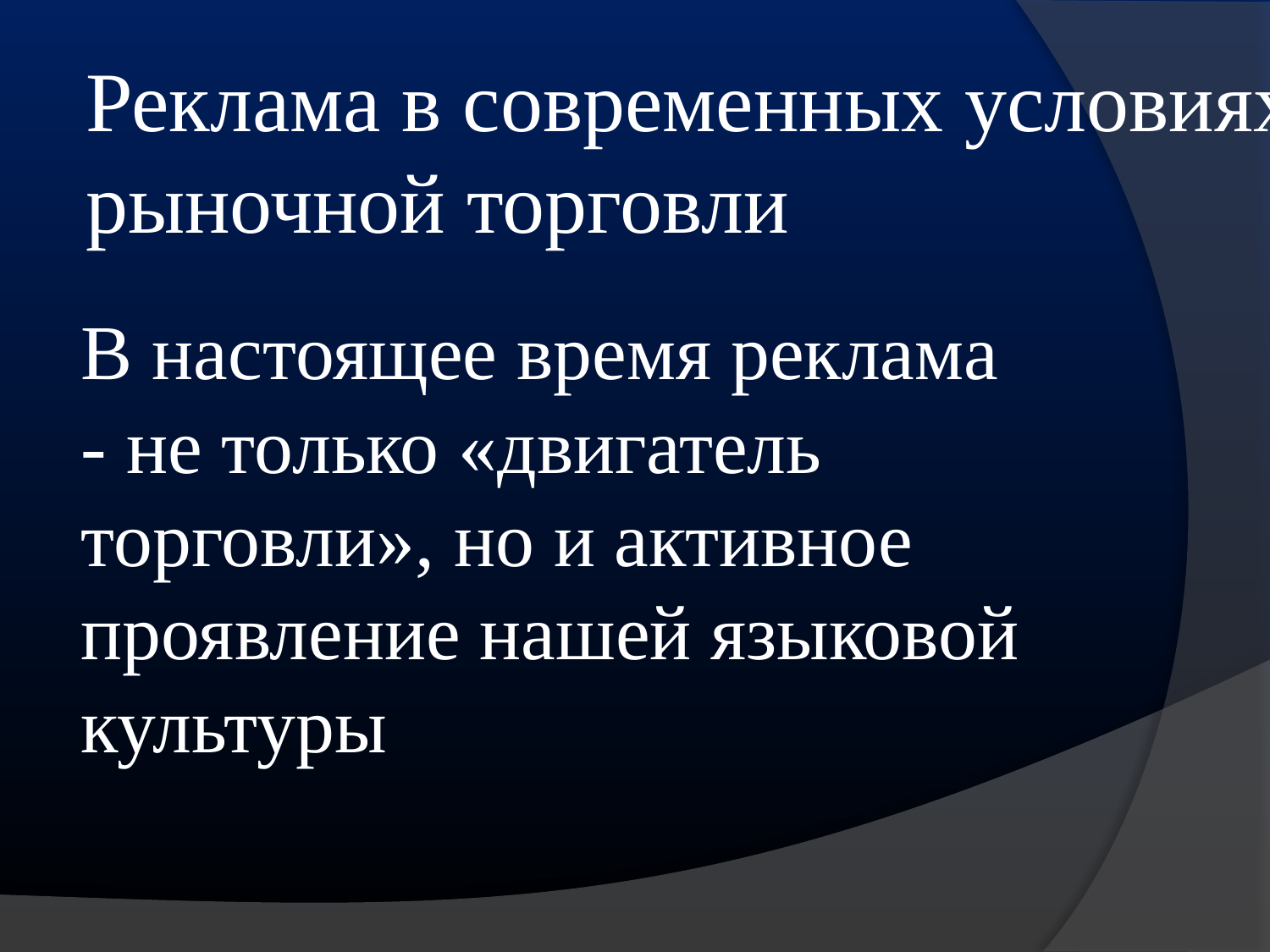

# Реклама в современных условиях рыночной торговли
В настоящее время реклама - не только «двигатель торговли», но и активное проявление нашей языковой культуры